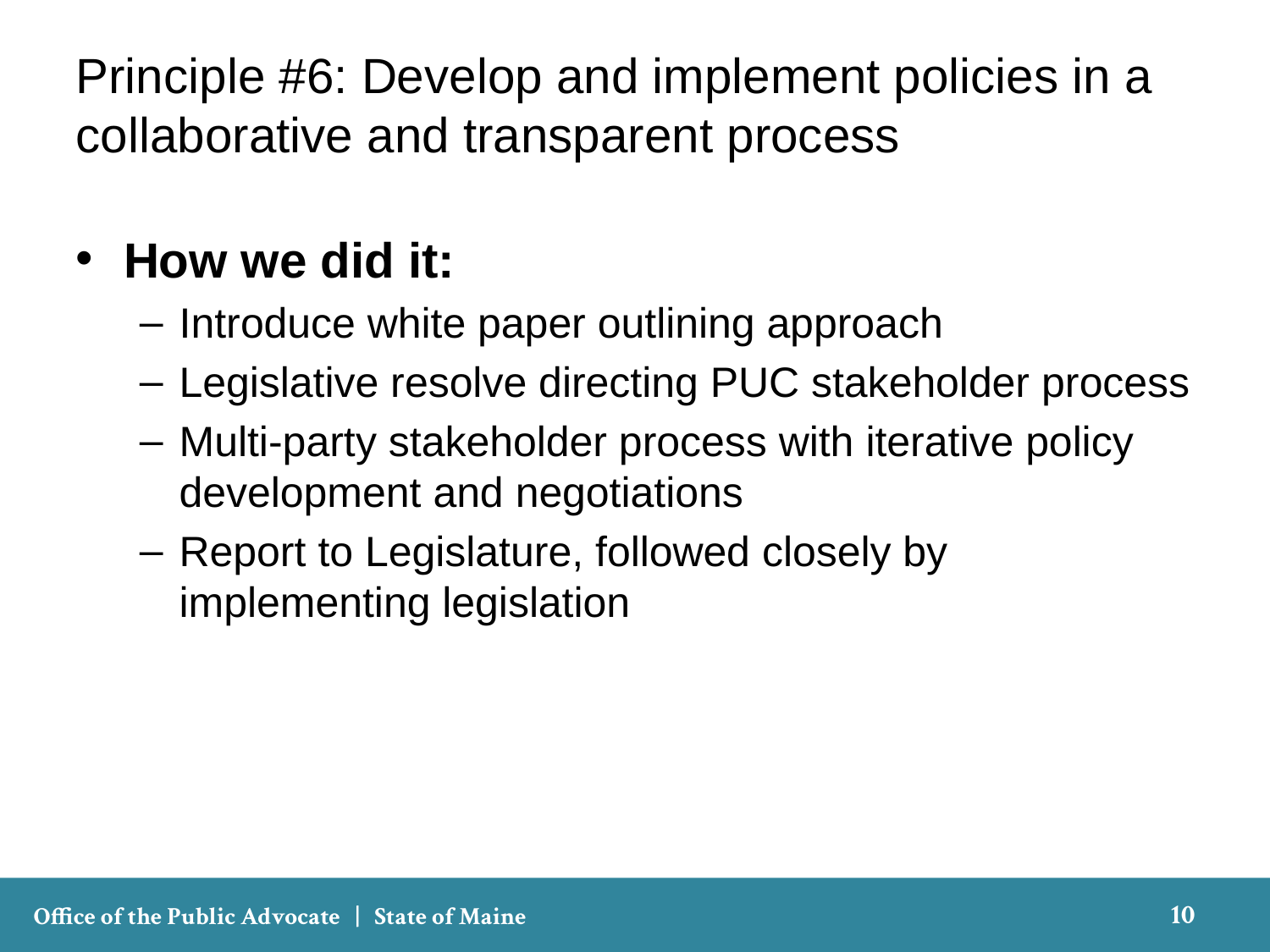

# Principle #6: Develop and implement policies in a collaborative and transparent process
How we did it:
Introduce white paper outlining approach
Legislative resolve directing PUC stakeholder process
Multi-party stakeholder process with iterative policy development and negotiations
Report to Legislature, followed closely by implementing legislation

10